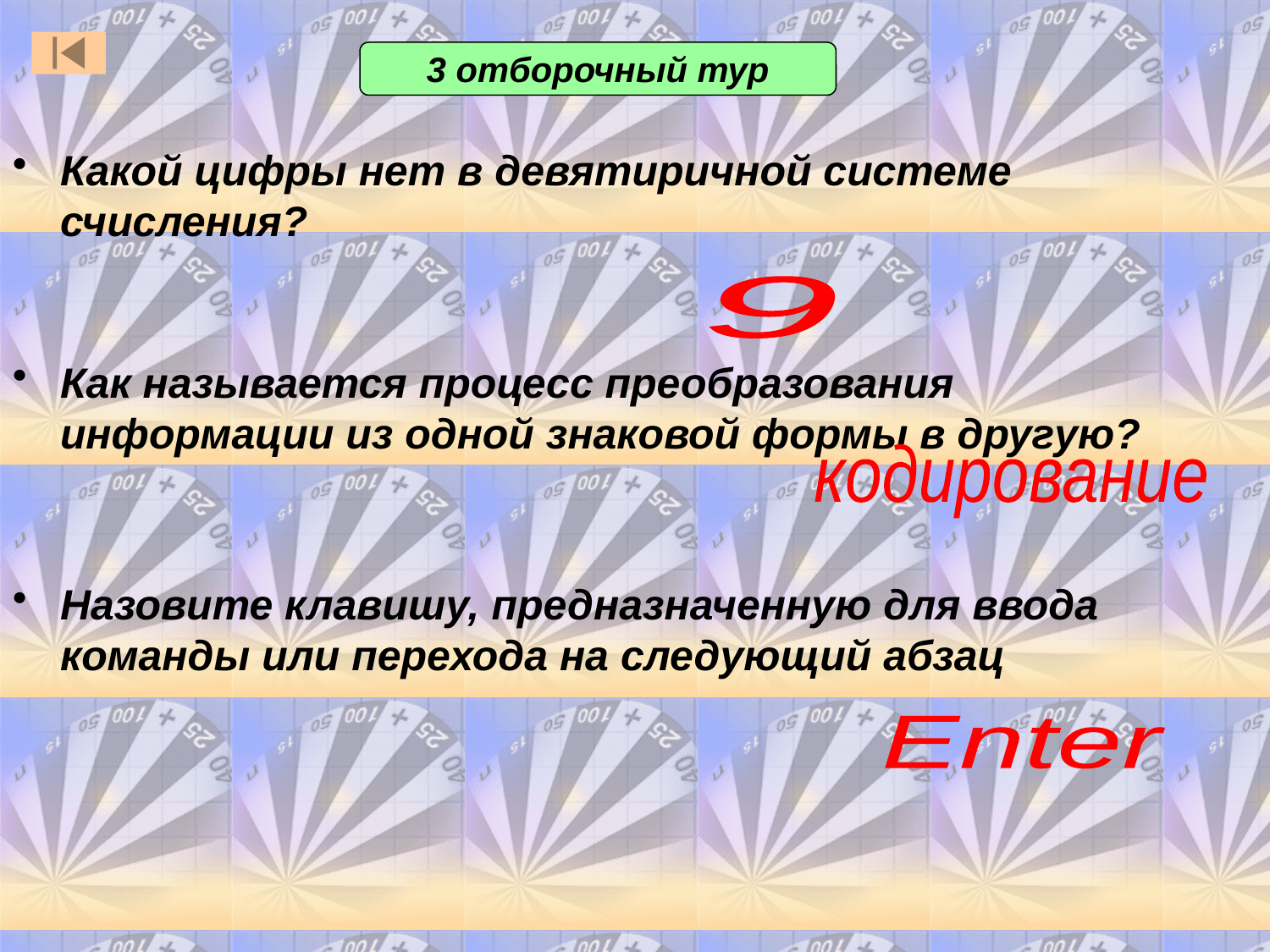

3 отборочный тур
Какой цифры нет в девятиричной системе счисления?
9
Как называется процесс преобразования информации из одной знаковой формы в другую?
кодирование
Назовите клавишу, предназначенную для ввода команды или перехода на следующий абзац
Enter